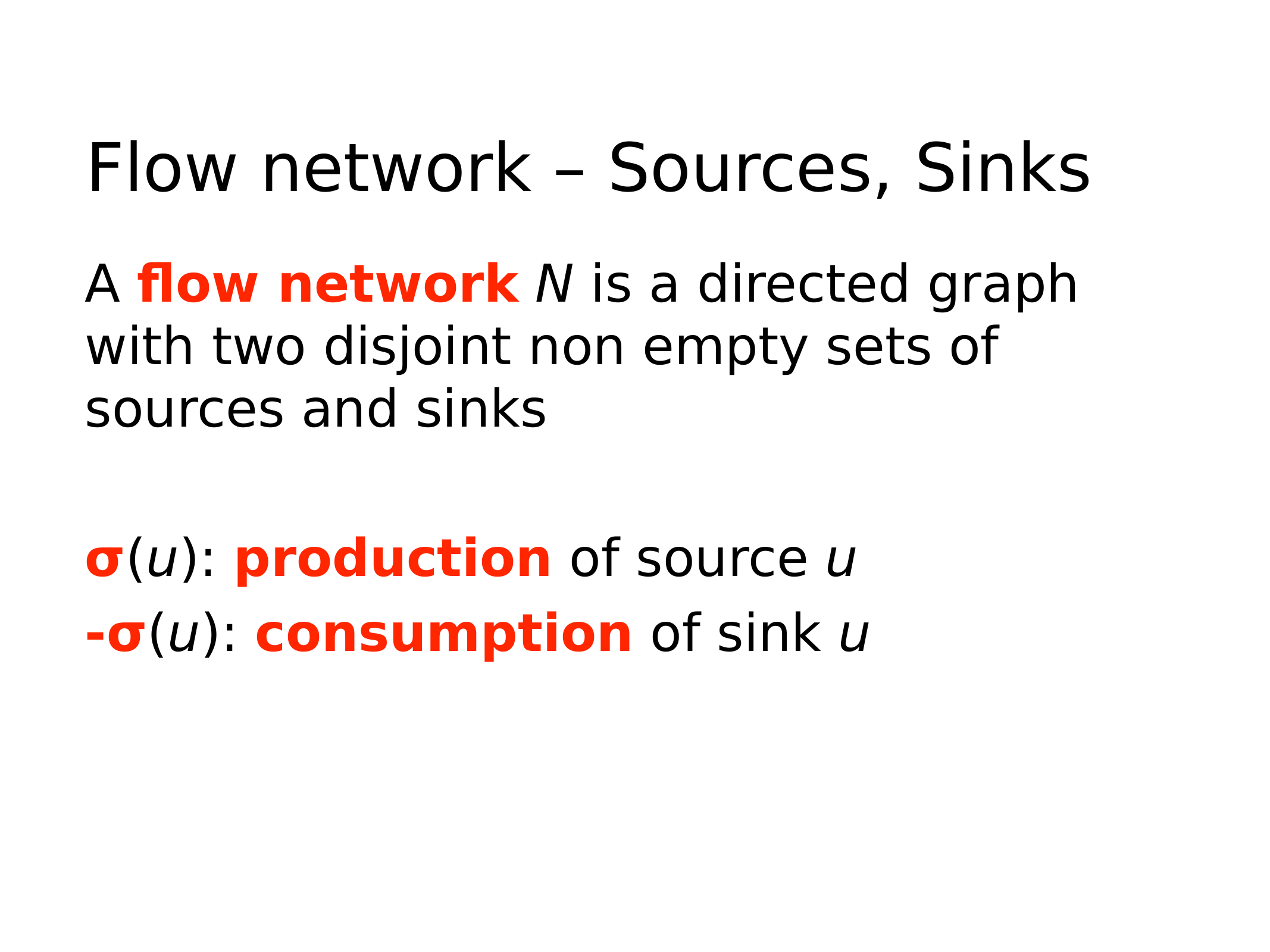

Flow network – Sources, Sinks
A flow network N is a directed graph with two disjoint non empty sets of sources and sinks

σ(u): production of source u
-σ(u): consumption of sink u
32